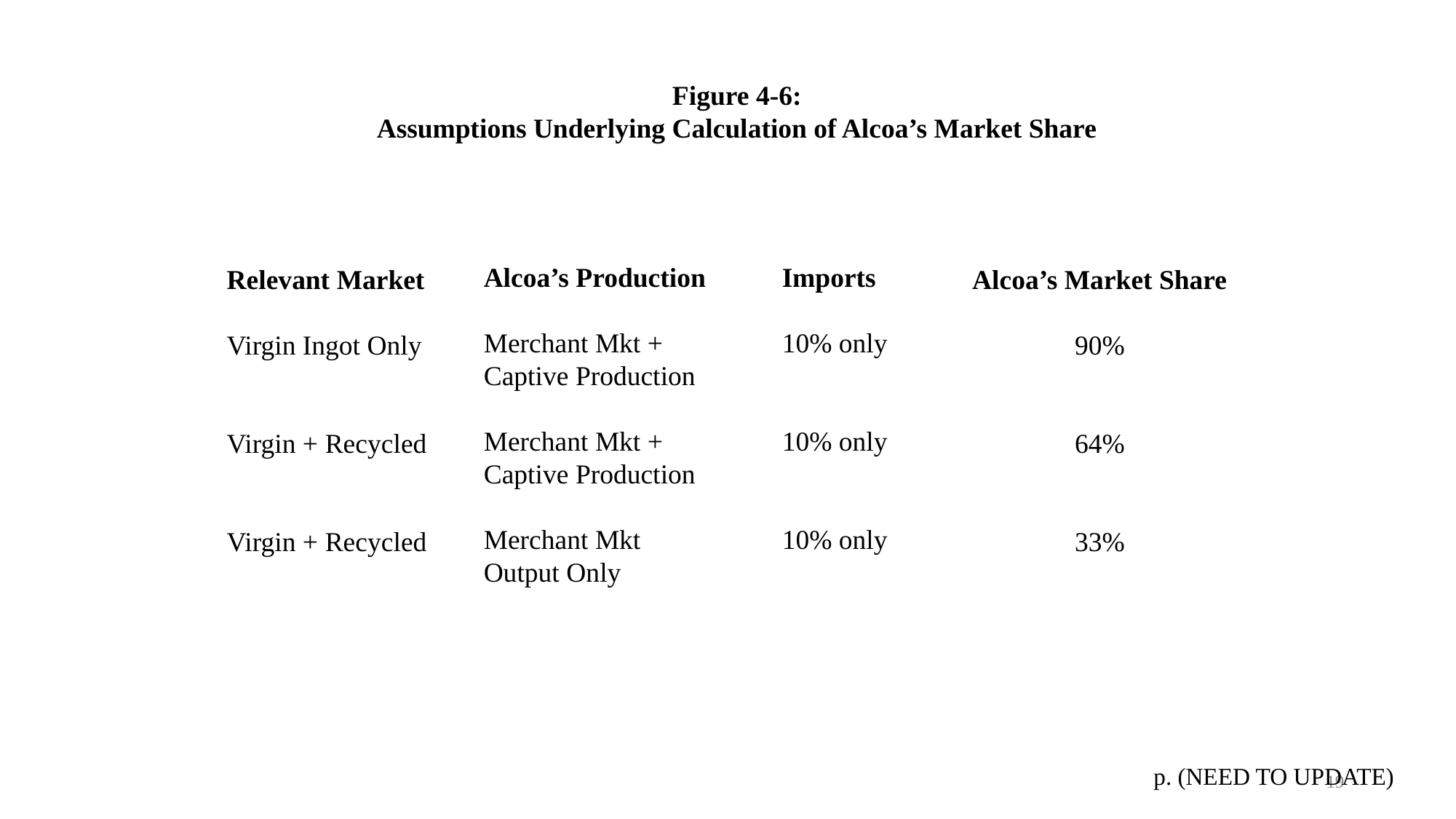

Figure 4-6:
Assumptions Underlying Calculation of Alcoa’s Market Share
Alcoa’s Production

Merchant Mkt + Captive Production

Merchant Mkt + Captive Production

Merchant Mkt Output Only

Imports

10% only

10% only

10% only

Relevant Market

Virgin Ingot Only

Virgin + Recycled

Virgin + Recycled

Alcoa’s Market Share

90%

64%

33%

p. (NEED TO UPDATE)
19